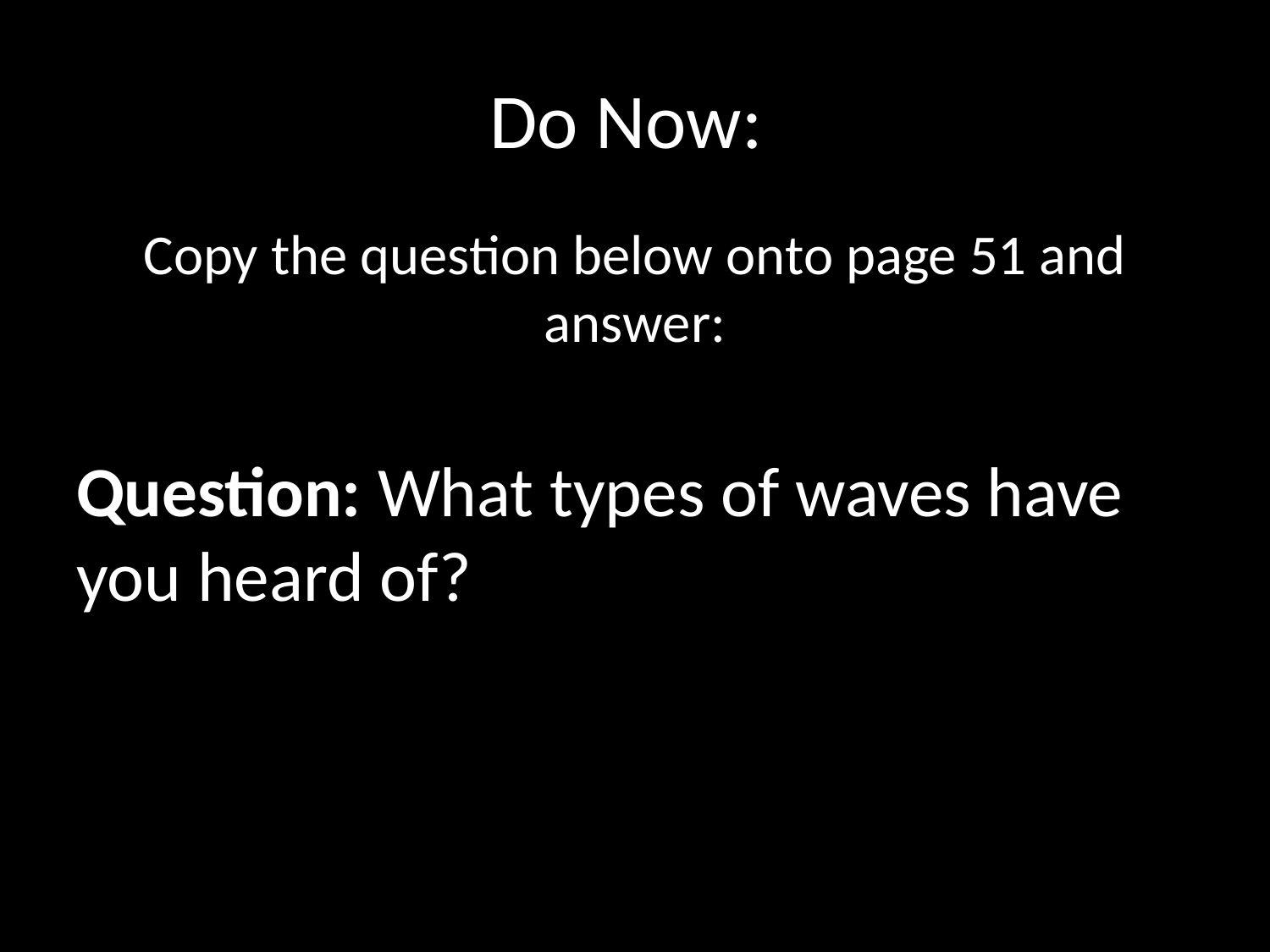

# Do Now:
Copy the question below onto page 51 and answer:

Question: What types of waves have you heard of?